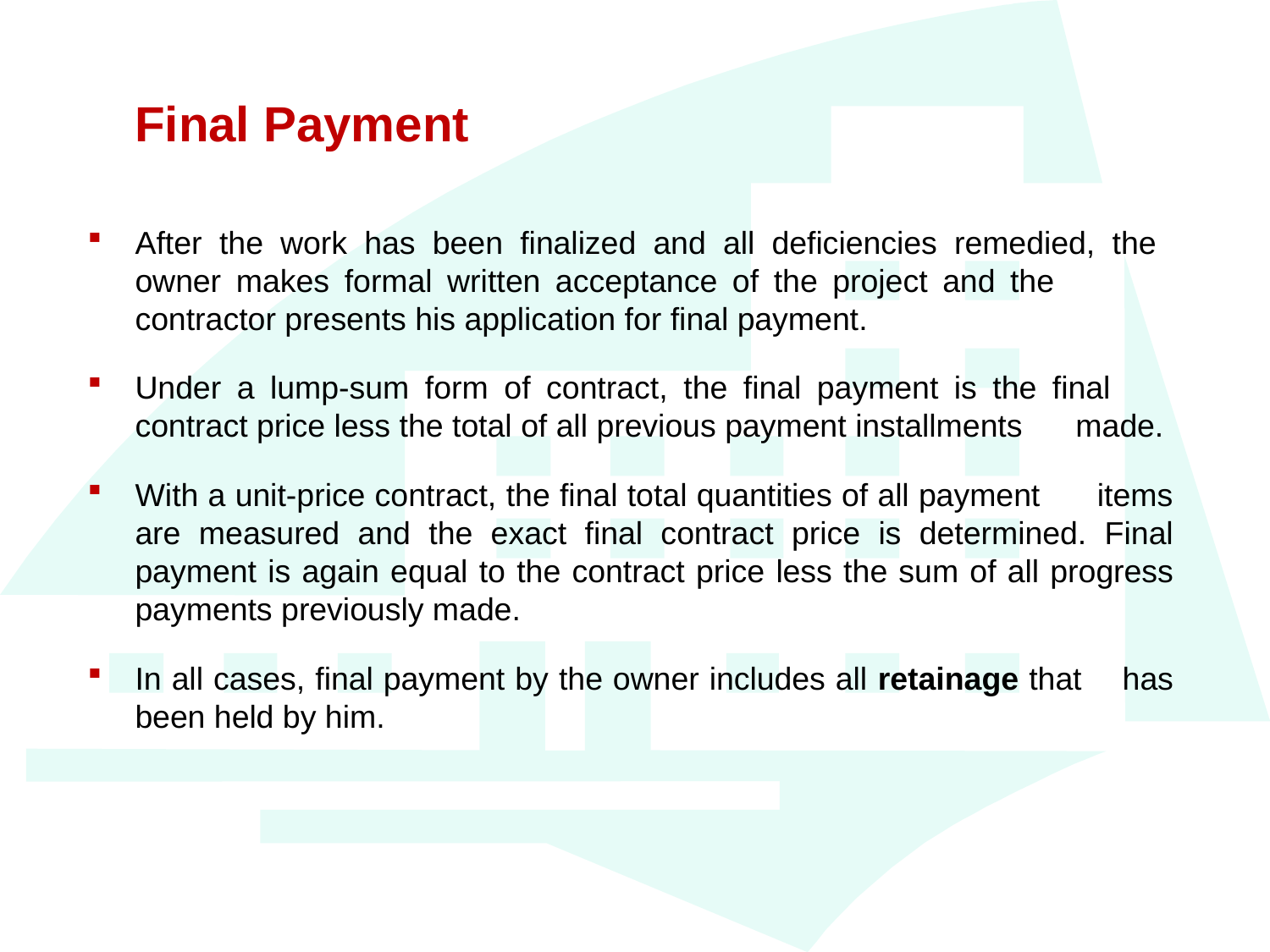

Final Payment
After the work has been finalized and all deficiencies remedied, the  owner makes formal written acceptance of the project and the         contractor presents his application for final payment.

Under a lump-sum form of contract, the final payment is the final     contract price less the total of all previous payment installments      made.

With a unit-price contract, the final total quantities of all payment      items are measured and the exact final contract price is determined. Final payment is again equal to the contract price less the sum of all progress payments previously made.

In all cases, final payment by the owner includes all retainage that    has been held by him.
1/1/2013 3:59 PM